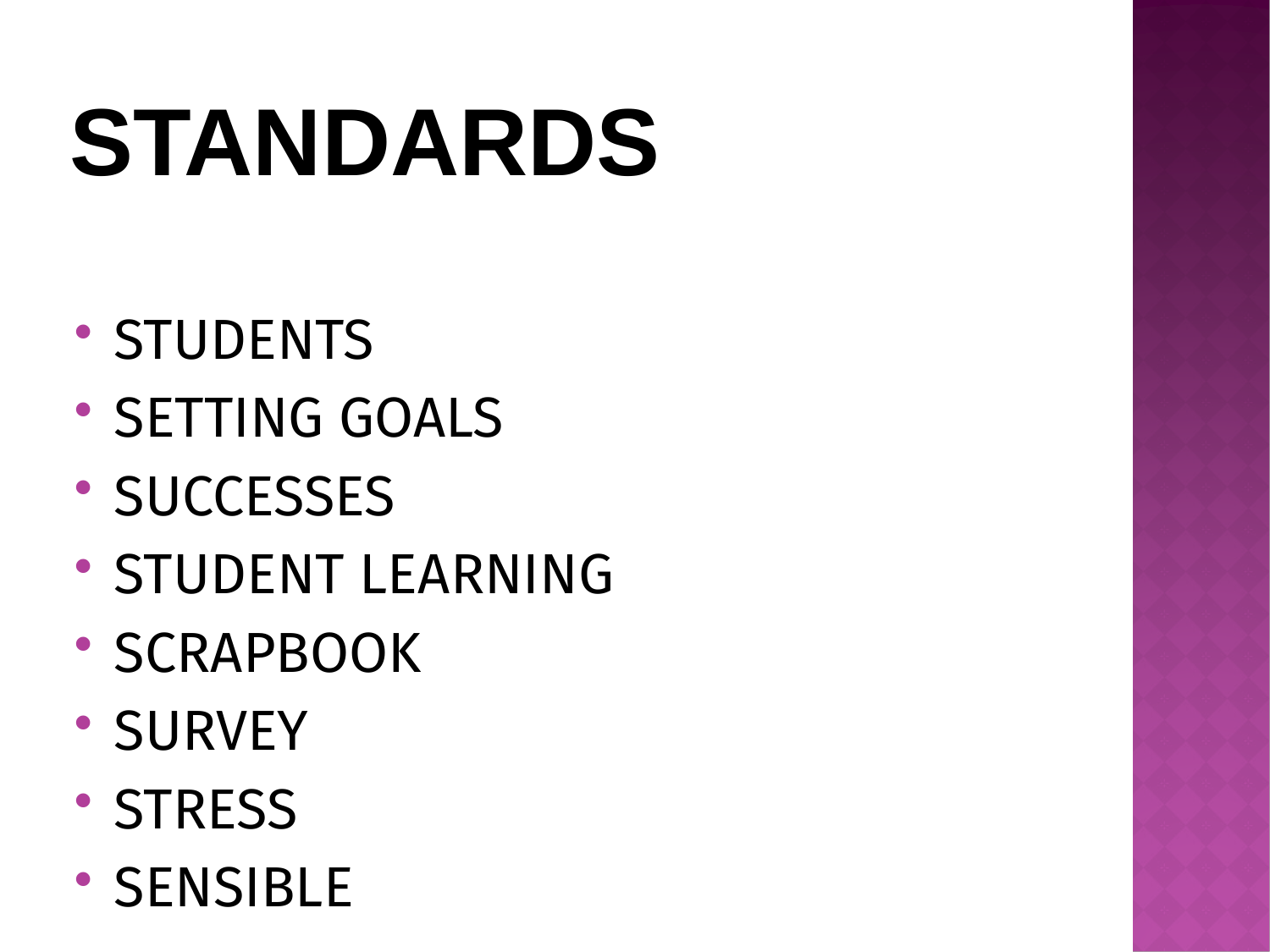

# sTANDARDS
STUDENTS
SETTING GOALS
SUCCESSES
STUDENT LEARNING
SCRAPBOOK
SURVEY
STRESS
SENSIBLE